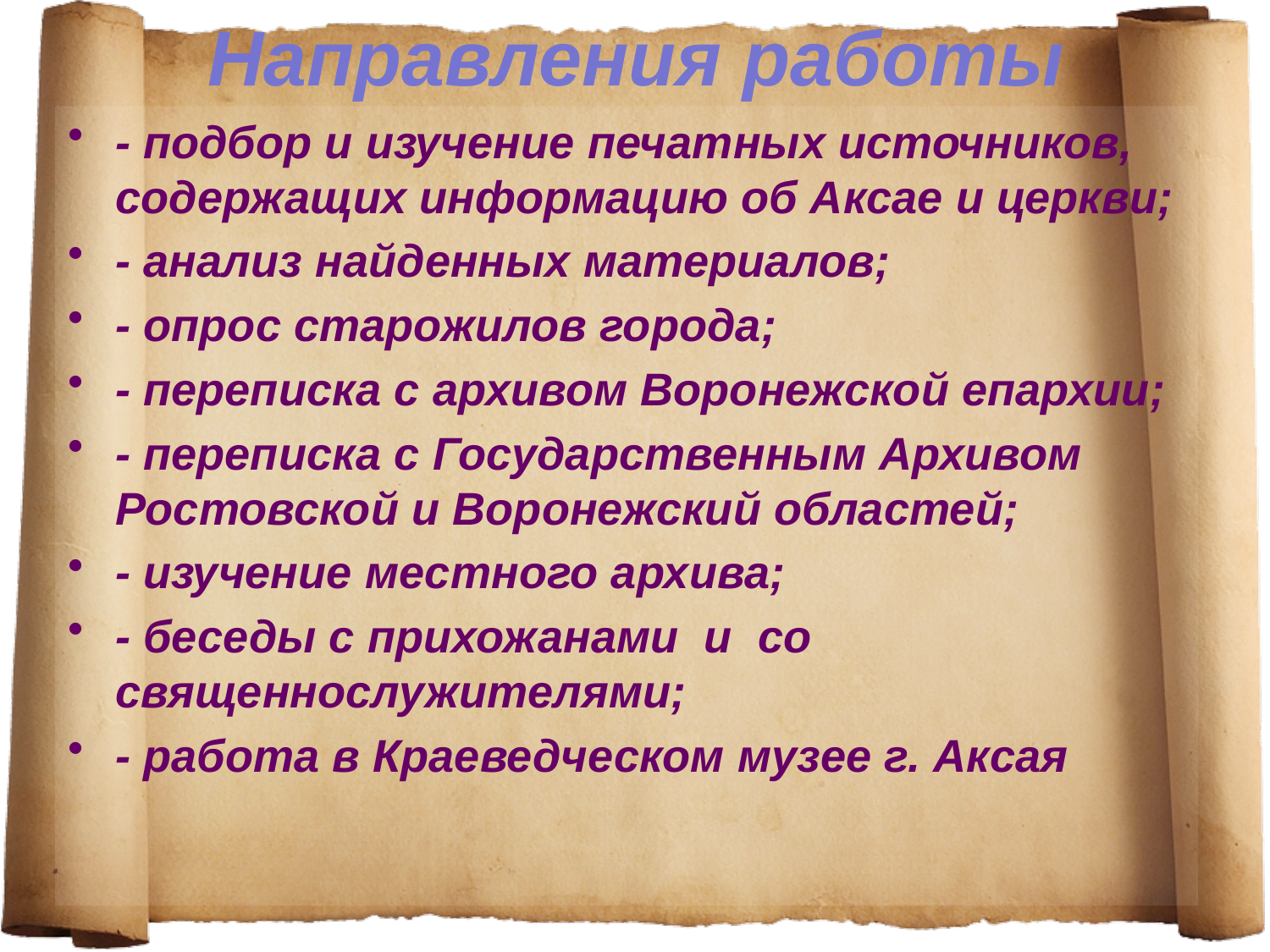

# Направления работы
- подбор и изучение печатных источников, содержащих информацию об Аксае и церкви;
- анализ найденных материалов;
- опрос старожилов города;
- переписка с архивом Воронежской епархии;
- переписка с Государственным Архивом Ростовской и Воронежский областей;
- изучение местного архива;
- беседы с прихожанами  и  со священнослужителями;
- работа в Краеведческом музее г. Аксая